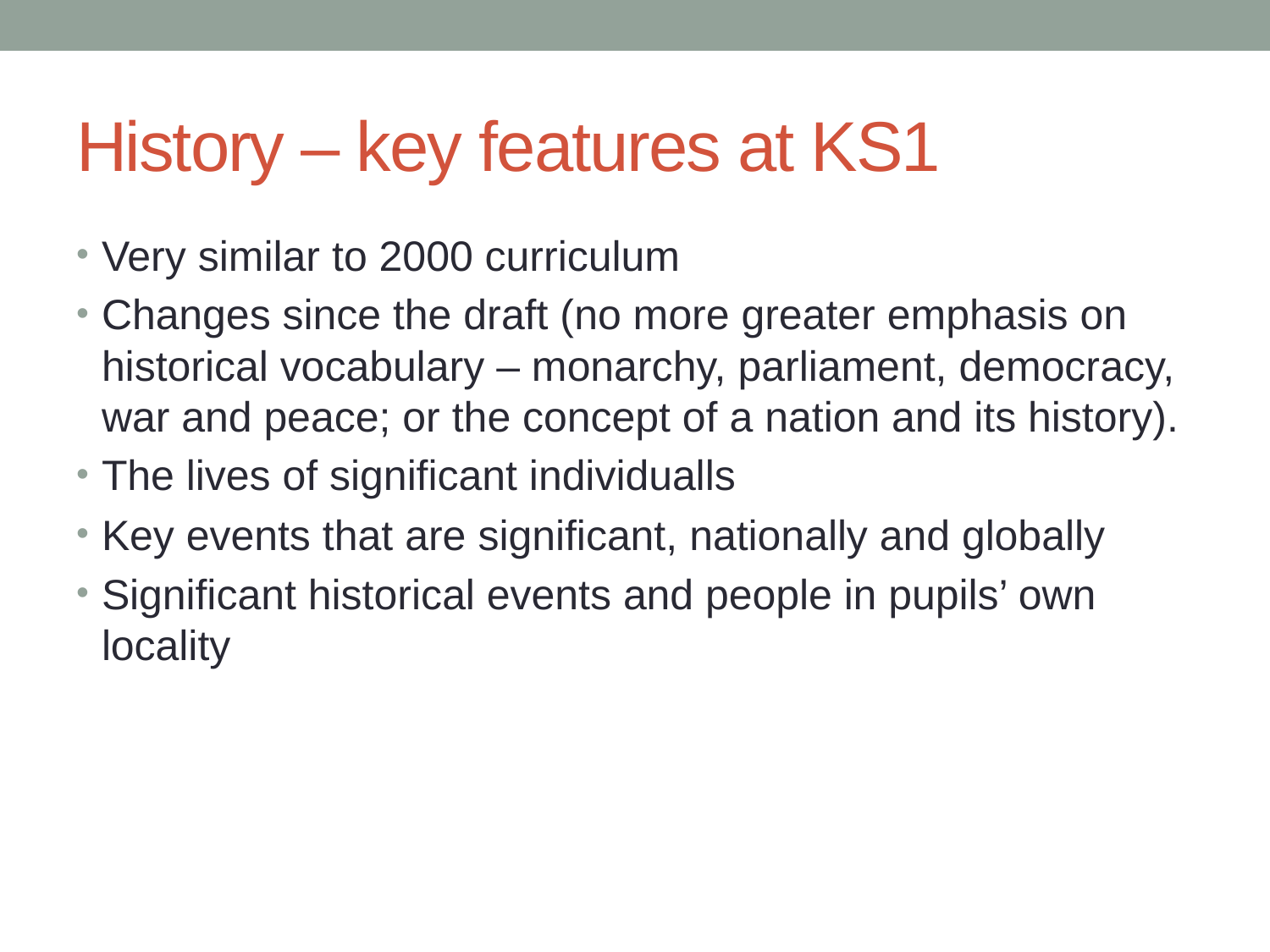

# History – key features at KS1
Very similar to 2000 curriculum
Changes since the draft (no more greater emphasis on historical vocabulary – monarchy, parliament, democracy, war and peace; or the concept of a nation and its history).
The lives of significant individualls
Key events that are significant, nationally and globally
Significant historical events and people in pupils’ own locality